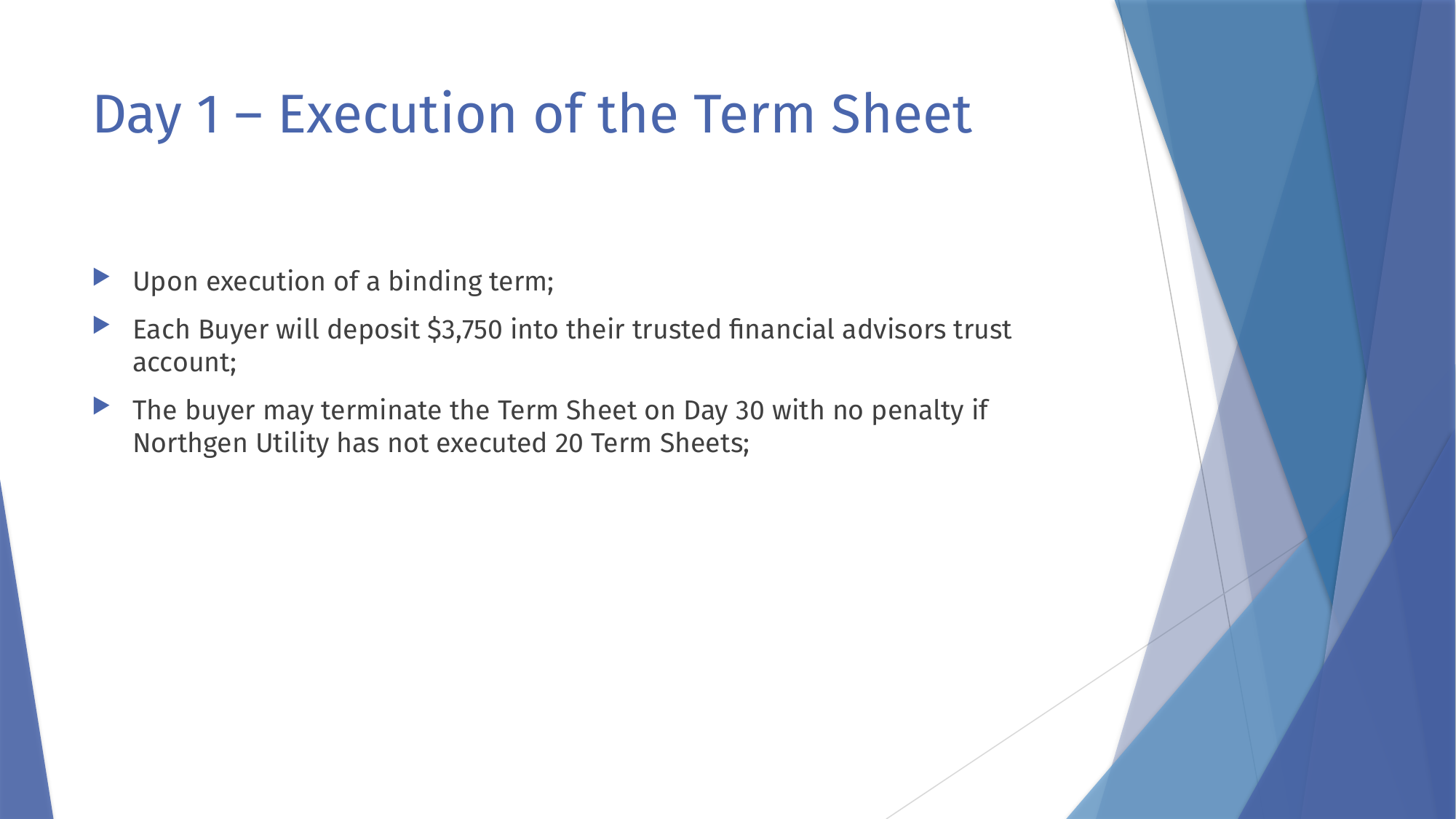

# Day 1 – Execution of the Term Sheet
Upon execution of a binding term;
Each Buyer will deposit $3,750 into their trusted financial advisors trust account;
The buyer may terminate the Term Sheet on Day 30 with no penalty if Northgen Utility has not executed 20 Term Sheets;